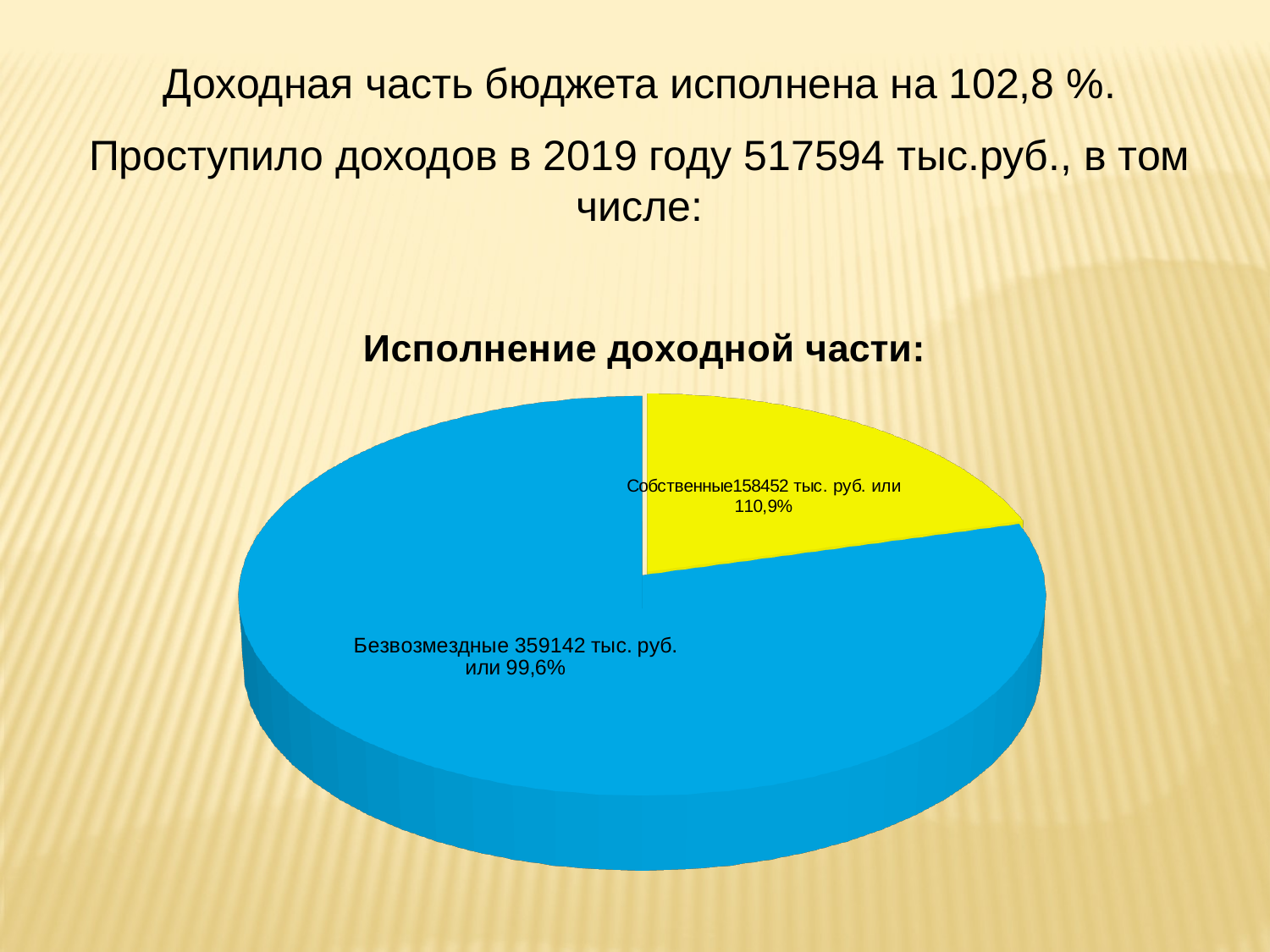

Доходная часть бюджета исполнена на 102,8 %.

Проступило доходов в 2019 году 517594 тыс.руб., в том числе:

[unsupported chart]